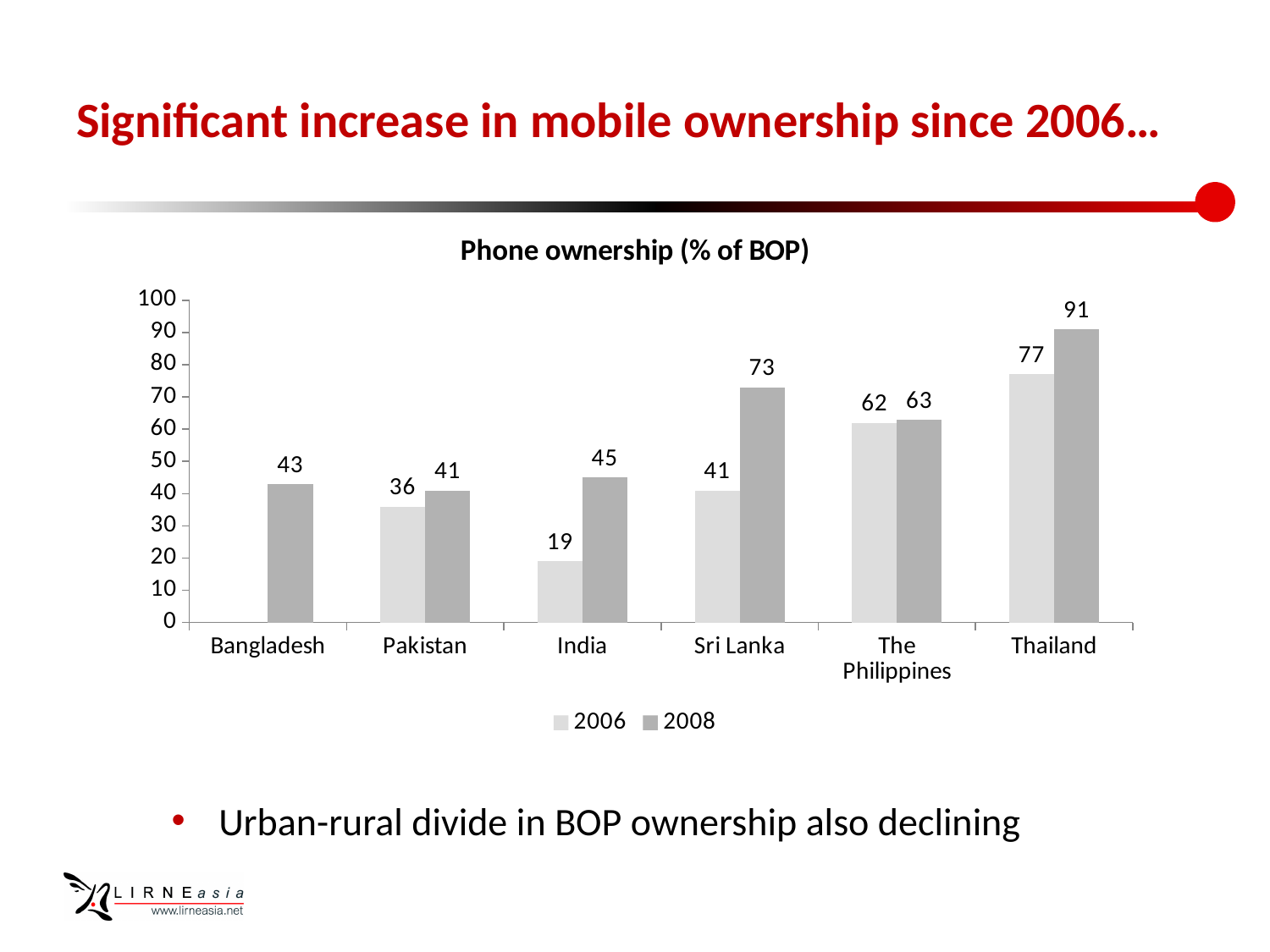

### Chart: Total phone ownership (% of BOP teleusers)

| Category | owners |
|---|---|
| Bangladesh | 0.431667566405509 |
| Pakistan | 0.4064799025489673 |
| India | 0.44646445761807435 |
| Sri Lanka | 0.7312404398588391 |
| Philippines | 0.6345476062500137 |
| Thailand | 0.910254317468211 |
# Significant increase in mobile ownership since 2006…

### Chart: Phone ownership (% of BOP)

| Category | 2006 | 2008 |
|---|---|---|
| Bangladesh | None | 43.0 |
| Pakistan | 36.0 | 41.0 |
| India | 19.0 | 45.0 |
| Sri Lanka | 41.0 | 73.0 |
| The Philippines | 62.0 | 63.0 |
| Thailand | 77.0 | 91.0 |

Urban-rural divide in BOP ownership also declining